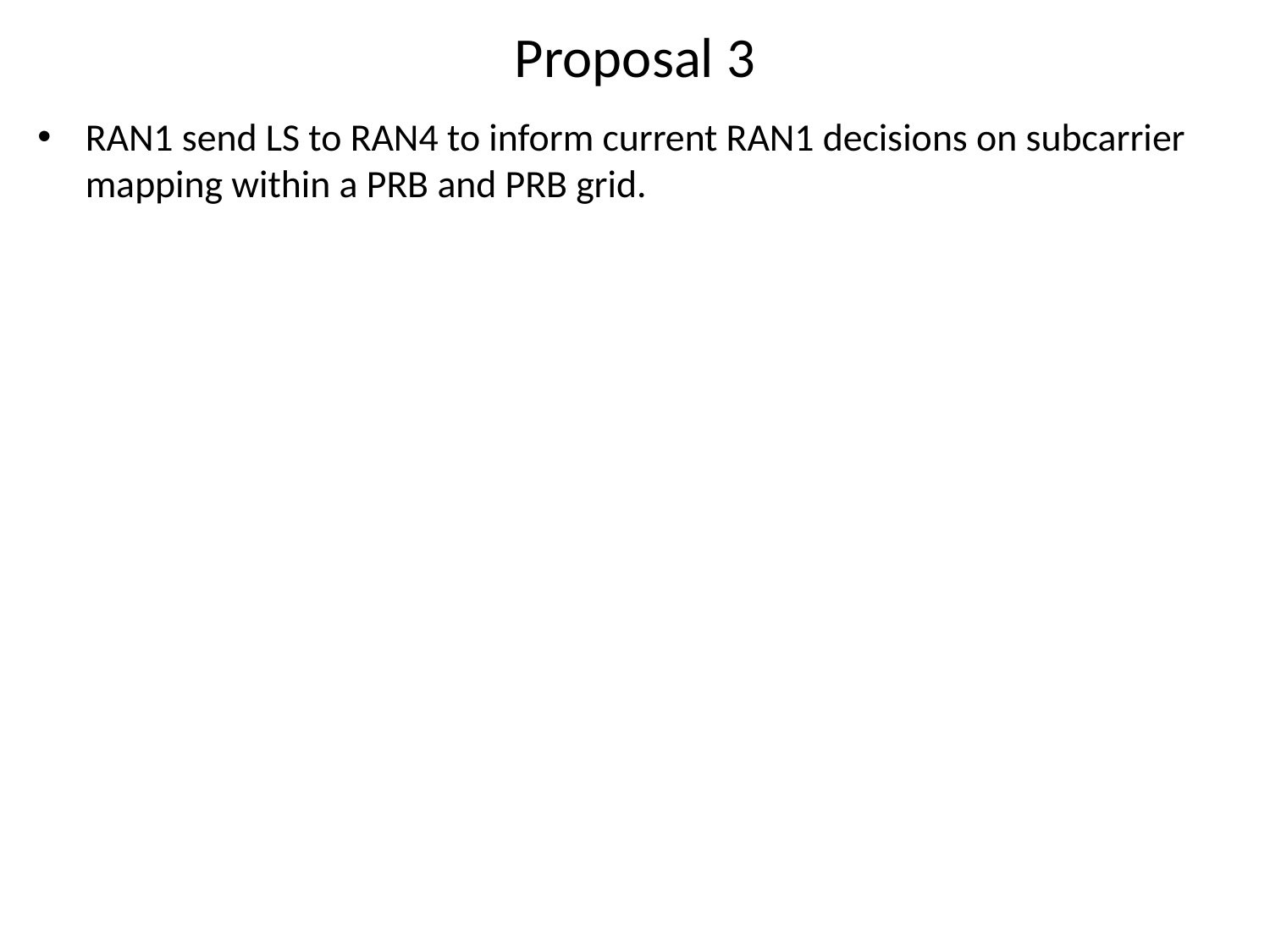

# Proposal 3
RAN1 send LS to RAN4 to inform current RAN1 decisions on subcarrier mapping within a PRB and PRB grid.